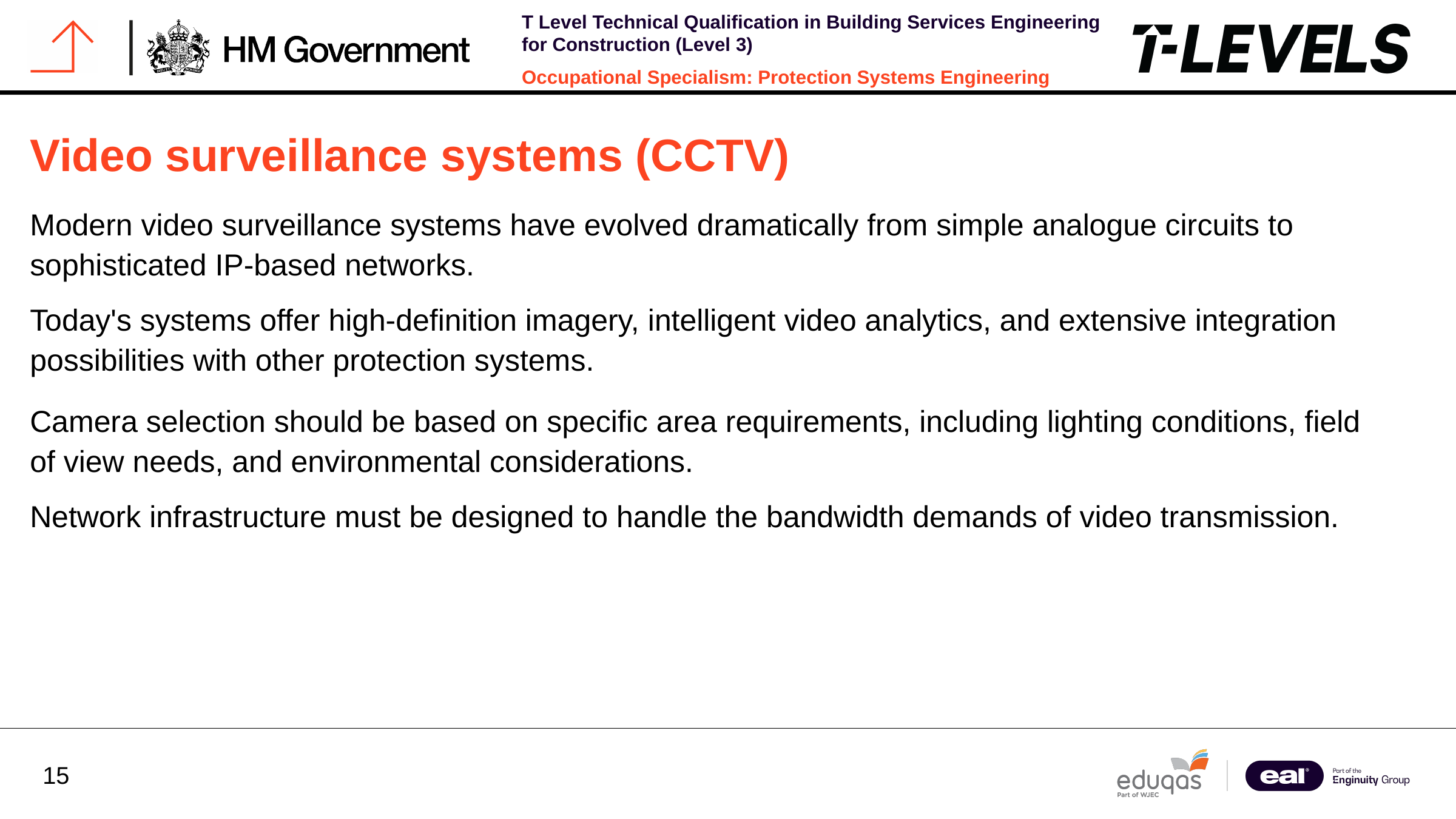

Video surveillance systems (CCTV)
Modern video surveillance systems have evolved dramatically from simple analogue circuits to sophisticated IP-based networks.
Today's systems offer high-definition imagery, intelligent video analytics, and extensive integration possibilities with other protection systems.
Camera selection should be based on specific area requirements, including lighting conditions, field of view needs, and environmental considerations.
Network infrastructure must be designed to handle the bandwidth demands of video transmission.